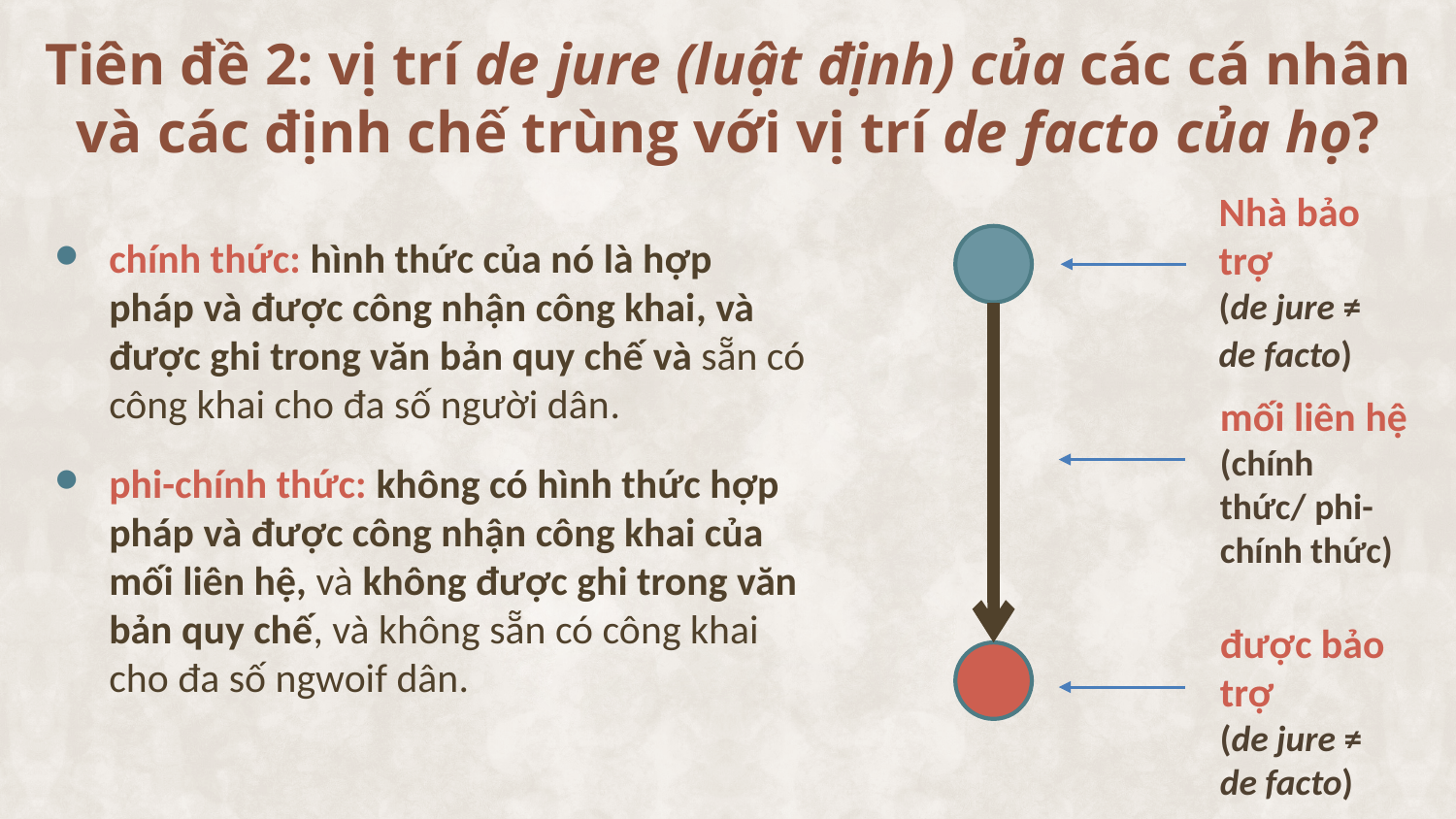

# Tiên đề 2: vị trí de jure (luật định) của các cá nhân và các định chế trùng với vị trí de facto của họ?
Nhà bảo trợ
(de jure ≠ de facto)
chính thức: hình thức của nó là hợp pháp và được công nhận công khai, và được ghi trong văn bản quy chế và sẵn có công khai cho đa số người dân.
phi-chính thức: không có hình thức hợp pháp và được công nhận công khai của mối liên hệ, và không được ghi trong văn bản quy chế, và không sẵn có công khai cho đa số ngwoif dân.

mối liên hệ (chính thức/ phi- chính thức)
được bảo trợ
(de jure ≠ de facto)